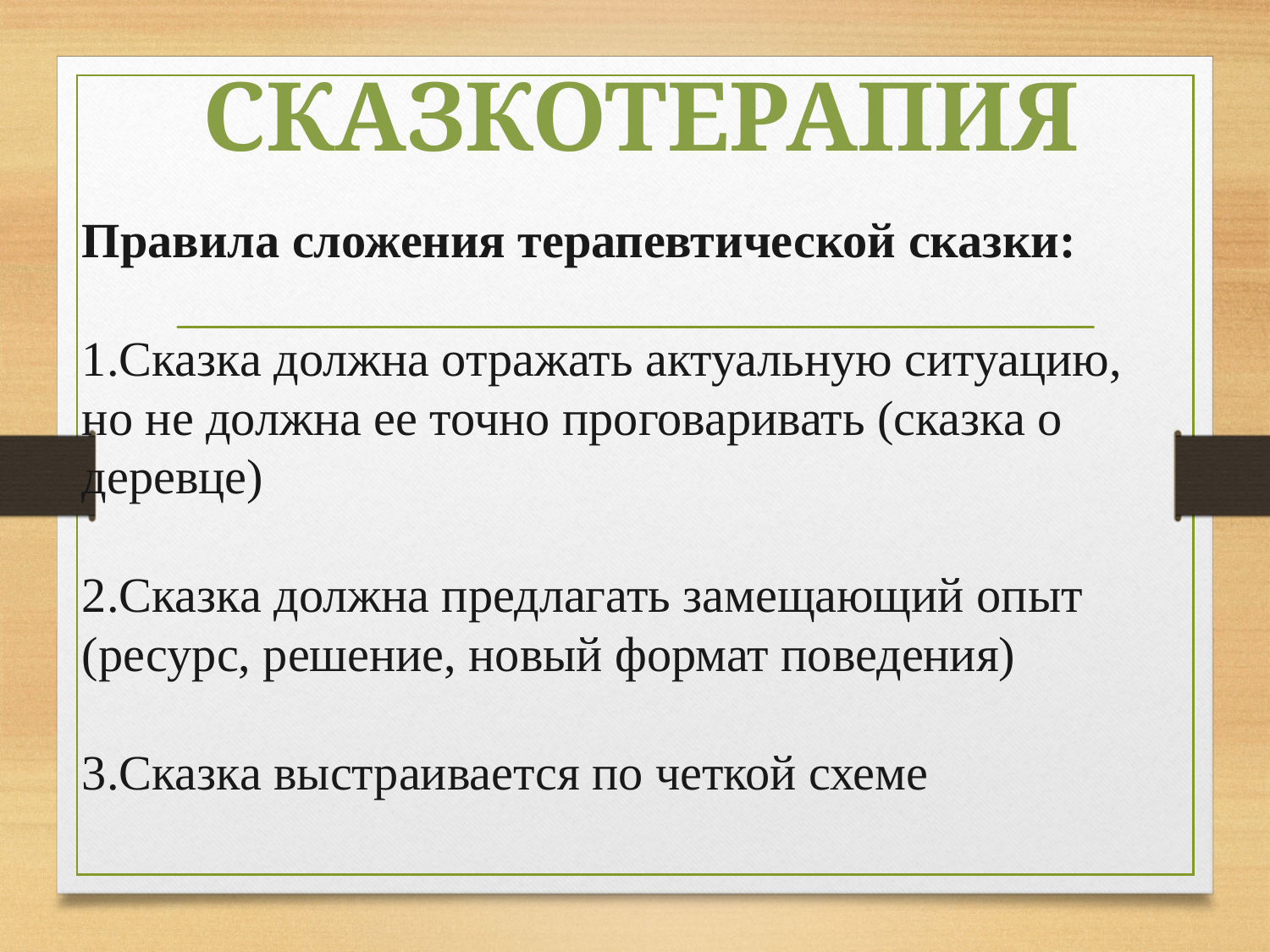

сказкотерапия
Правила сложения терапевтической сказки:

Сказка должна отражать актуальную ситуацию, но не должна ее точно проговаривать (сказка о деревце)

Сказка должна предлагать замещающий опыт (ресурс, решение, новый формат поведения)

Сказка выстраивается по четкой схеме